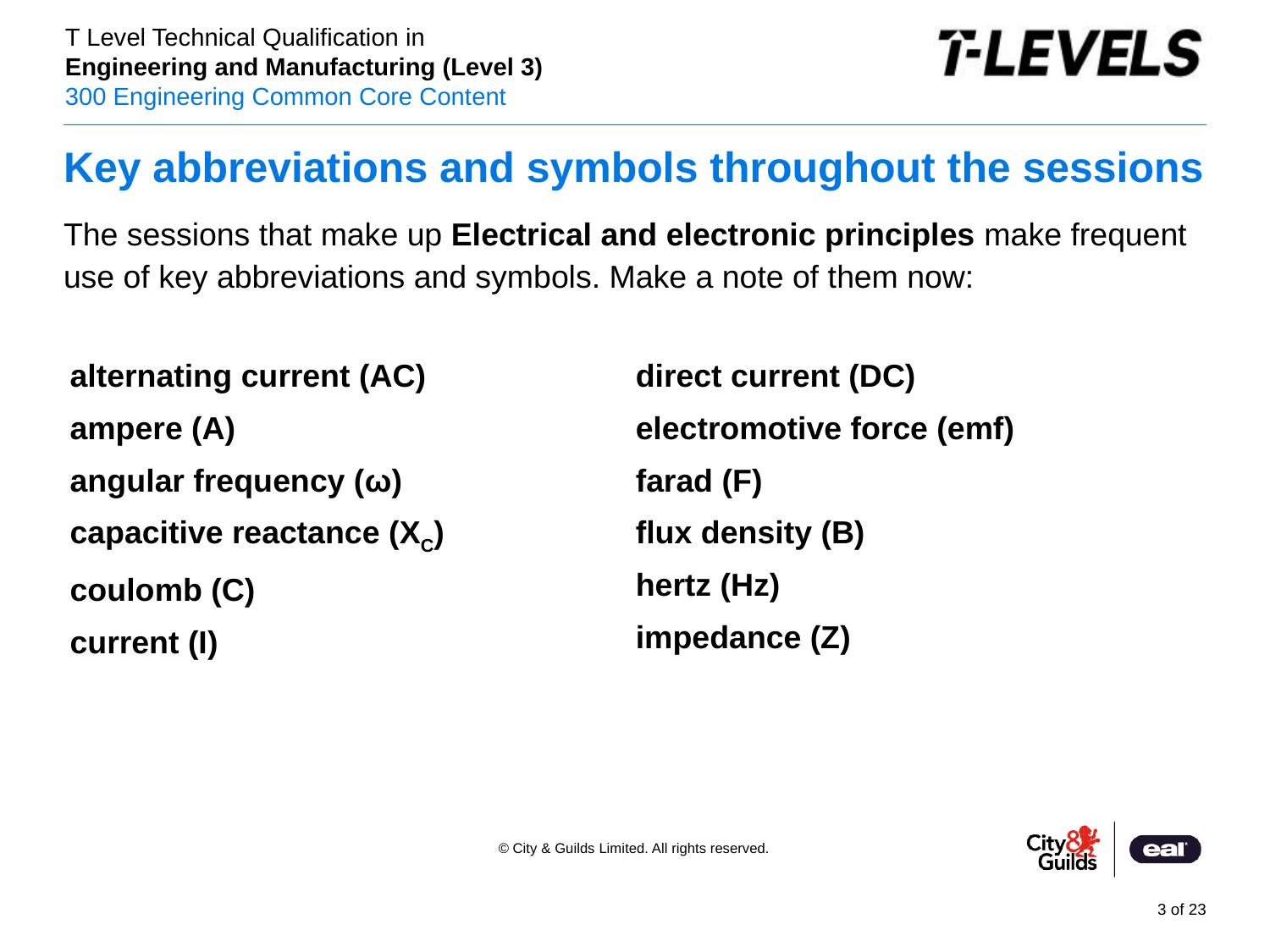

# Key abbreviations and symbols throughout the sessions
The sessions that make up Electrical and electronic principles make frequent use of key abbreviations and symbols. Make a note of them now:

alternating current (AC)
ampere (A)
angular frequency (ω)
capacitive reactance (XC)
coulomb (C)
current (I)

direct current (DC)
electromotive force (emf)
farad (F)
flux density (B)
hertz (Hz)
impedance (Z)